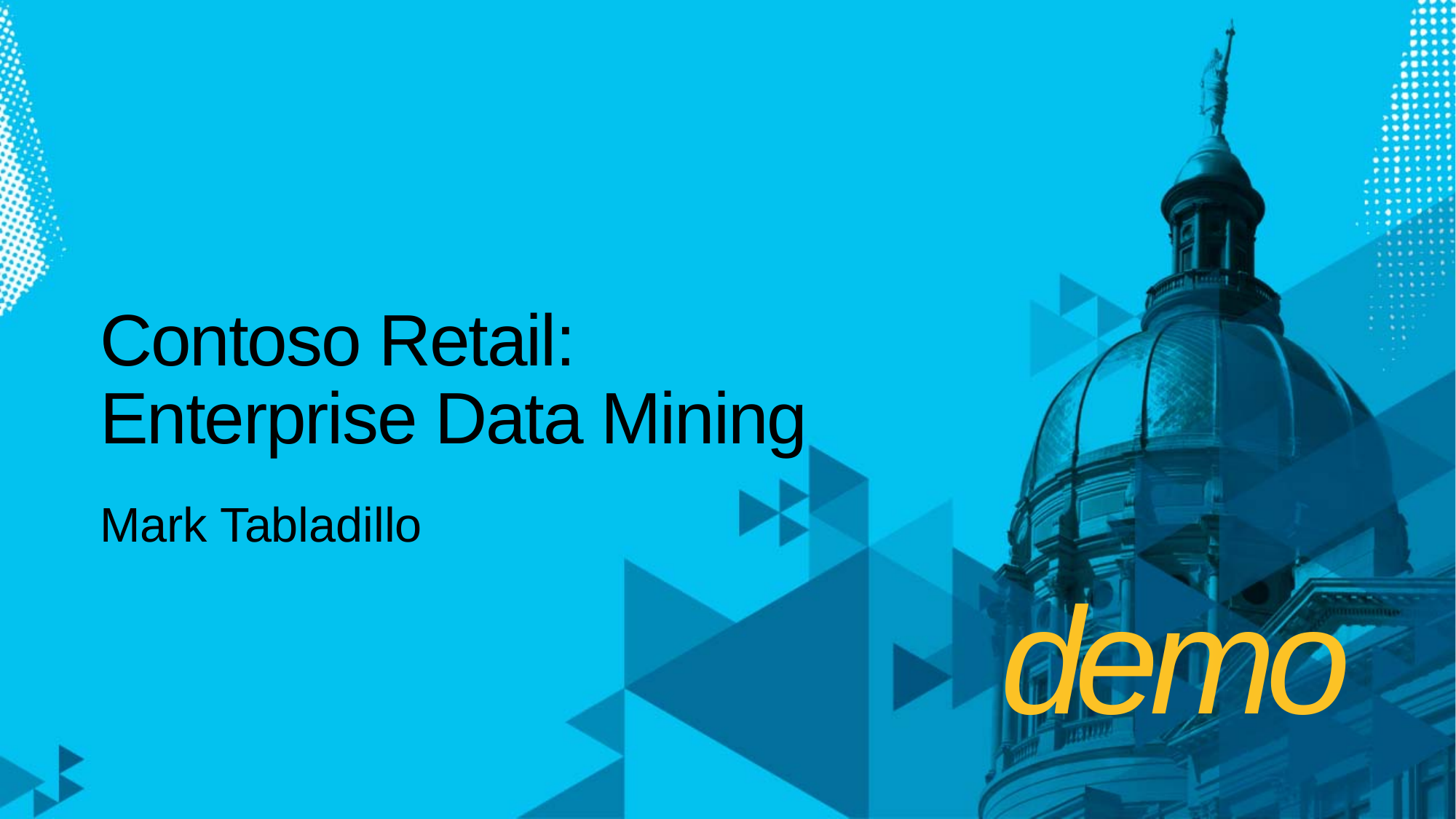

# Contoso Retail: Enterprise Data Mining
Mark Tabladillo

demo